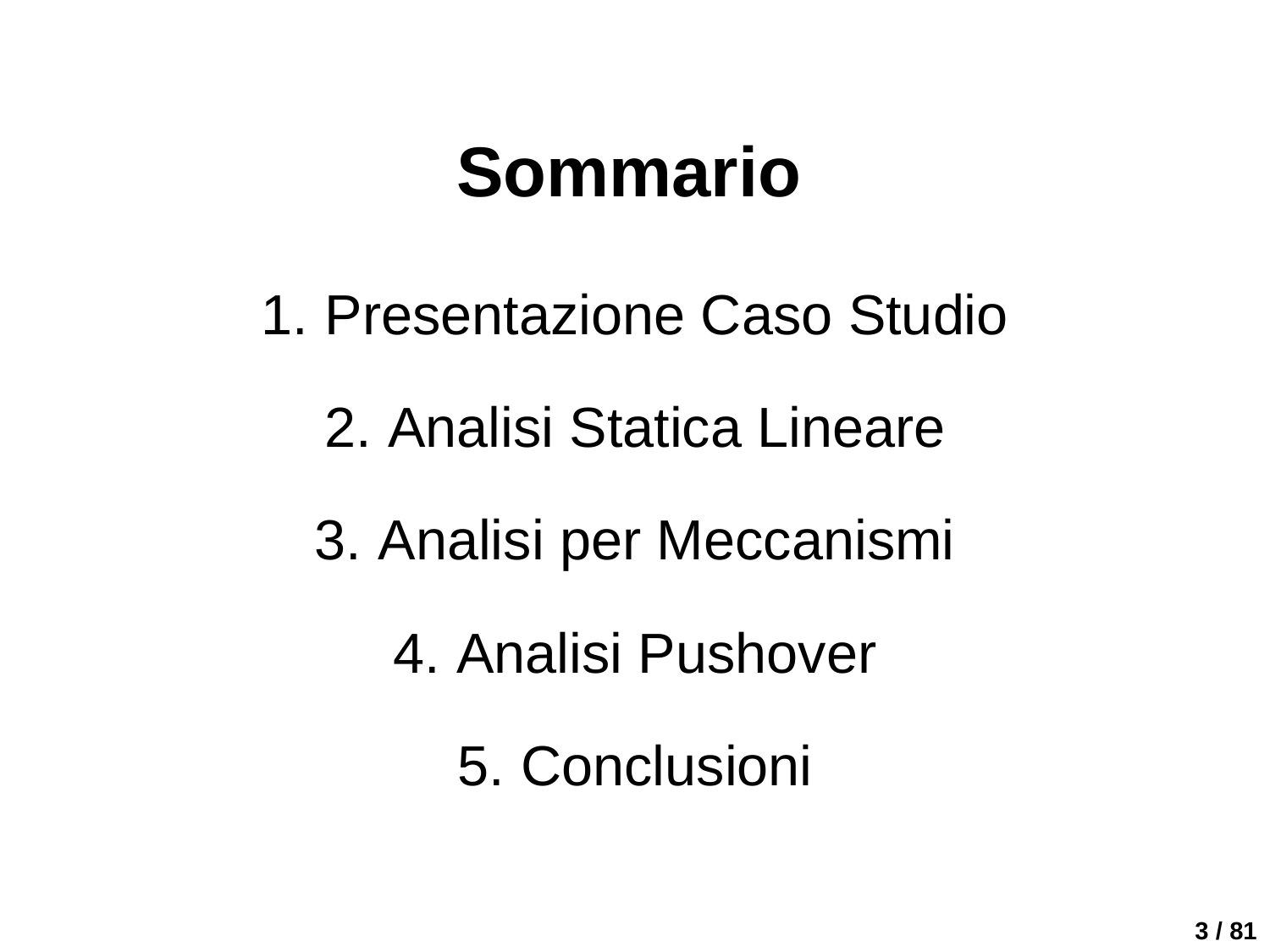

# Sommario
Presentazione Caso Studio
Analisi Statica Lineare
Analisi per Meccanismi
Analisi Pushover
Conclusioni
3 / 81